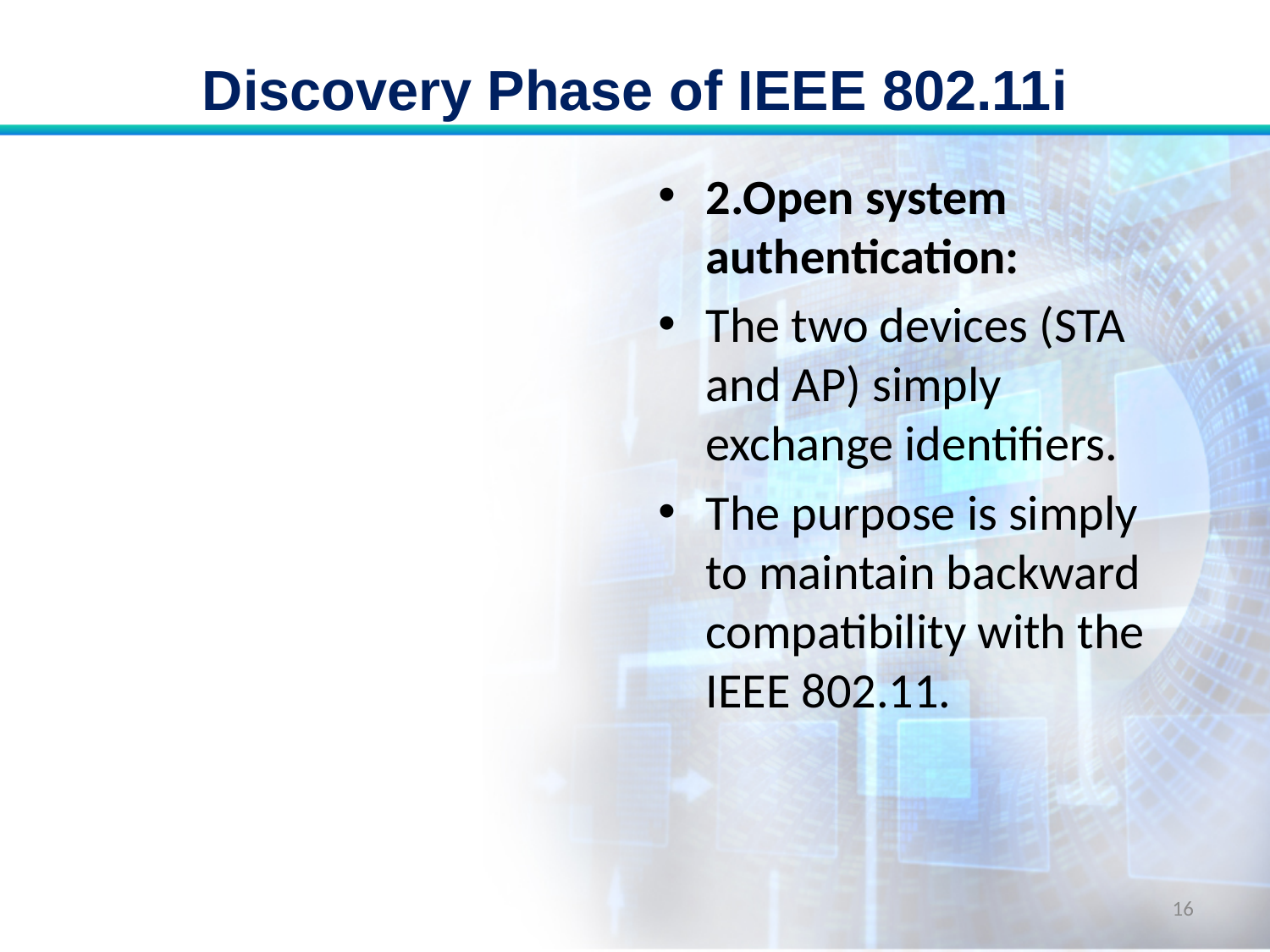

# Discovery Phase of IEEE 802.11i
2.Open system authentication:
The two devices (STA and AP) simply exchange identifiers.
The purpose is simply to maintain backward compatibility with the IEEE 802.11.
16